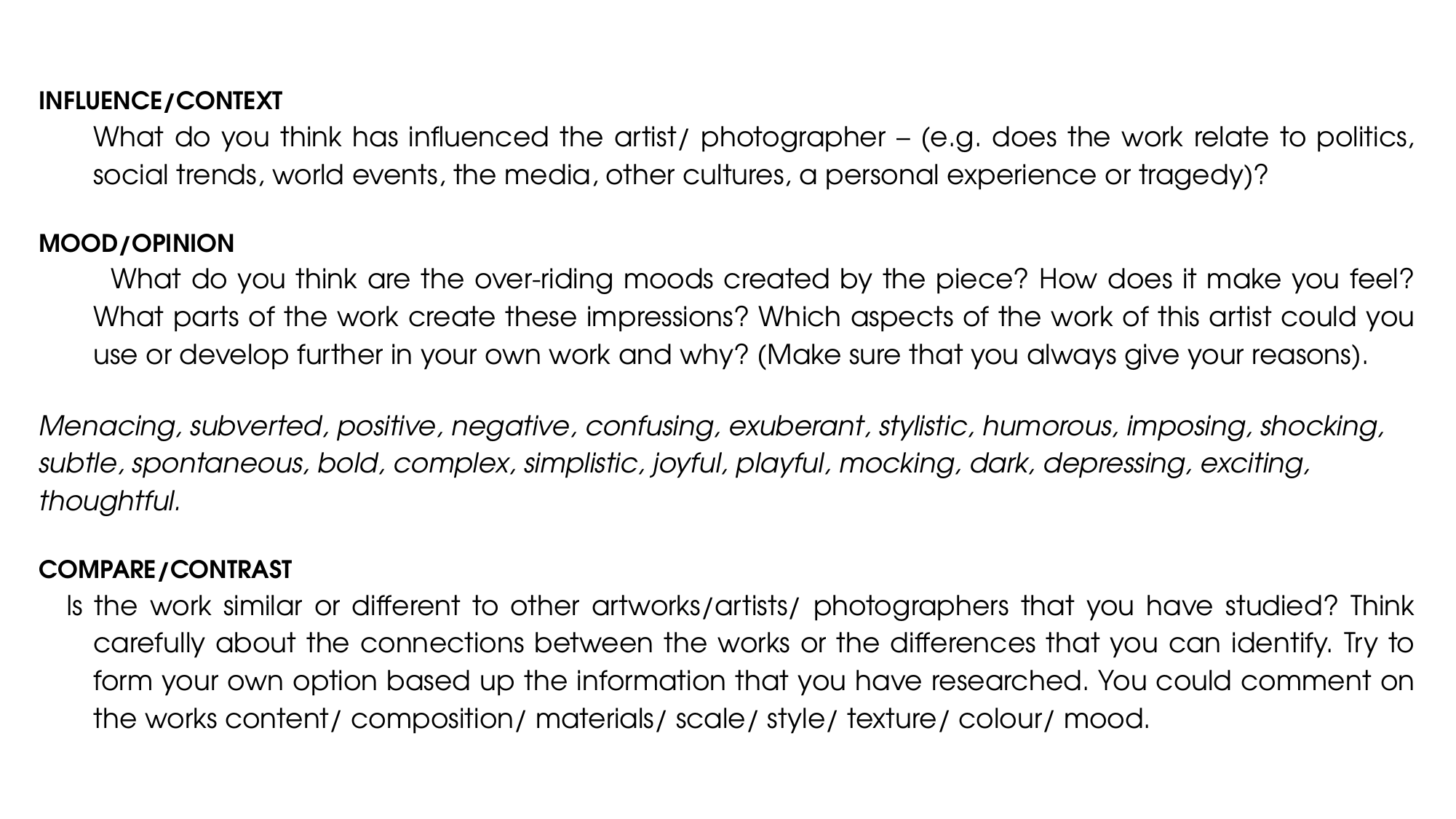

INFLUENCE/CONTEXT
What do you think has influenced the artist/ photographer – (e.g. does the work relate to politics, social trends, world events, the media, other cultures, a personal experience or tragedy)?

MOOD/OPINION
     What do you think are the over-riding moods created by the piece? How does it make you feel? What parts of the work create these impressions? Which aspects of the work of this artist could you use or develop further in your own work and why? (Make sure that you always give your reasons).

Menacing, subverted, positive, negative, confusing, exuberant, stylistic, humorous, imposing, shocking, subtle, spontaneous, bold, complex, simplistic, joyful, playful, mocking, dark, depressing, exciting, thoughtful.

COMPARE/CONTRAST
Is the work similar or different to other artworks/artists/ photographers that you have studied? Think carefully about the connections between the works or the differences that you can identify. Try to form your own option based up the information that you have researched. You could comment on the works content/ composition/ materials/ scale/ style/ texture/ colour/ mood.